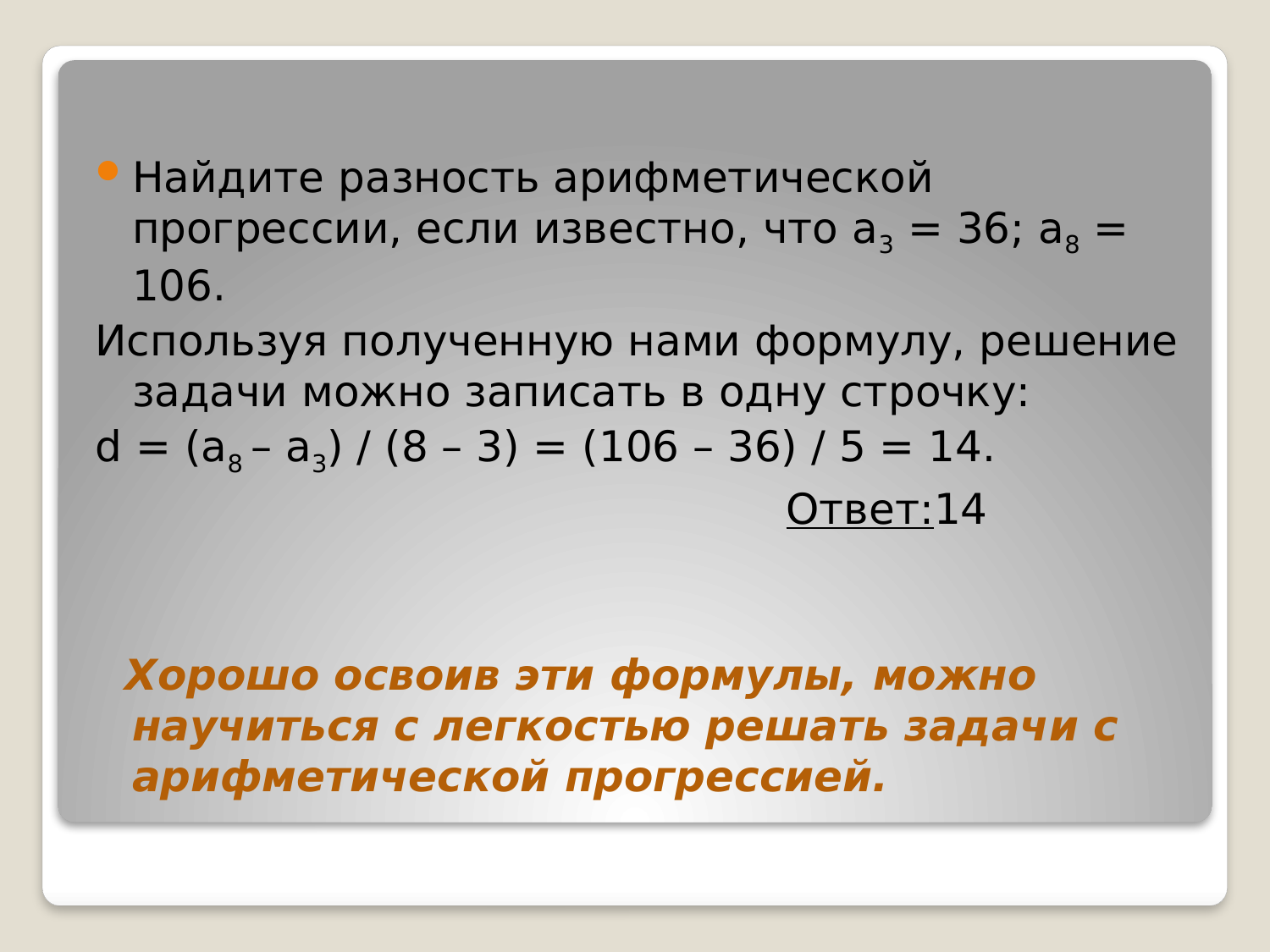

Найдите разность арифметической прогрессии, если известно, что a3 = 36; a8 = 106.
Используя полученную нами формулу, решение задачи можно записать в одну строчку:
d = (a8 – a3) / (8 – 3) = (106 – 36) / 5 = 14.
                                                   Ответ:14

  Хорошо освоив эти формулы, можно научиться с легкостью решать задачи с арифметической прогрессией.
#